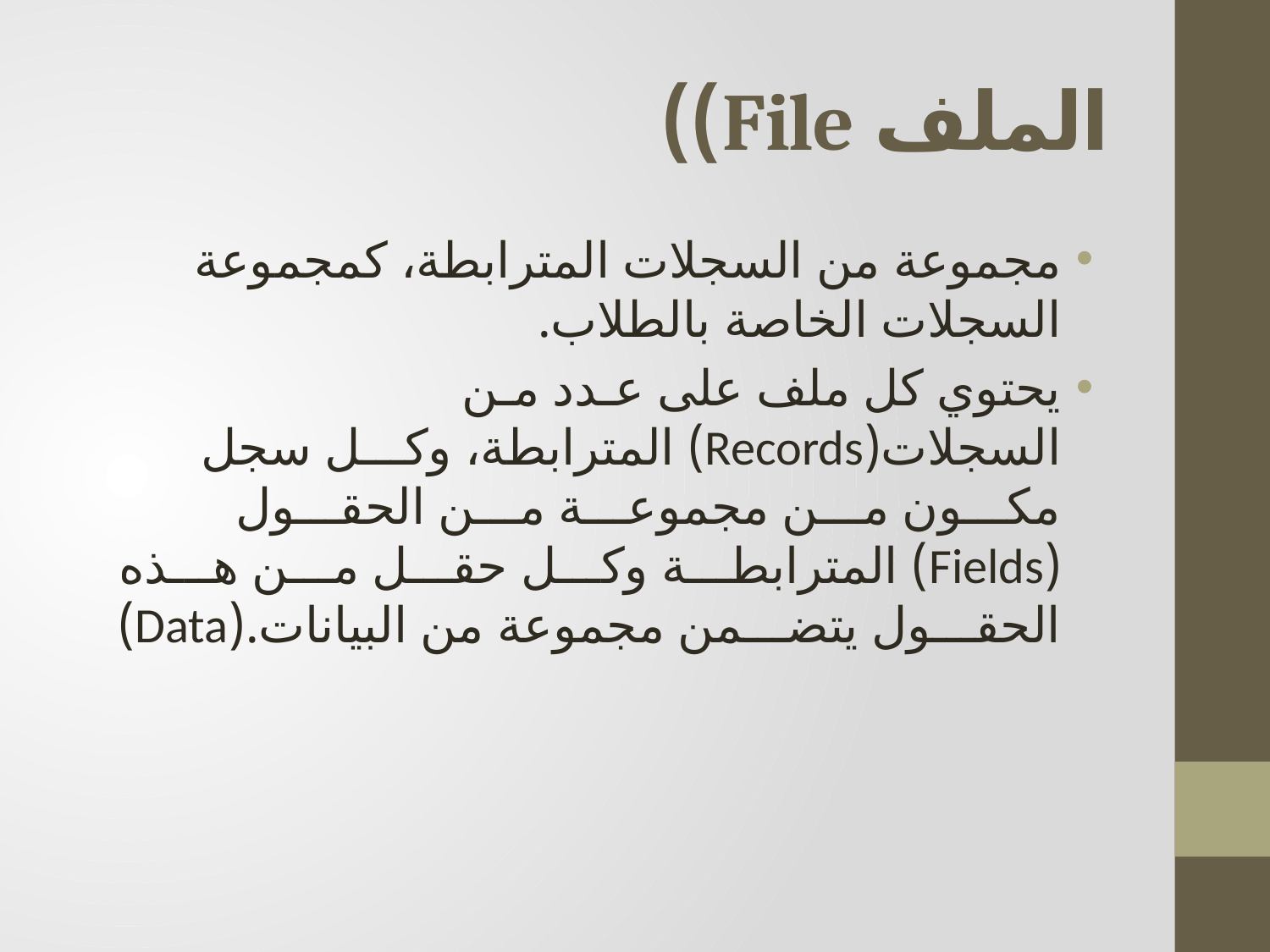

# الملف File))
مجموعة من السجلات المترابطة، كمجموعة السجلات الخاصة بالطلاب.
يحتوي كل ملف على عـدد مـن السجلات(Records) المترابطة، وكـــل سجل مكـــون مـــن مجموعـــة مـــن الحقـــول (Fields) المترابطـــة وكـــل حقـــل مـــن هـــذه الحقـــول يتضـــمن مجموعة من البيانات.(Data)